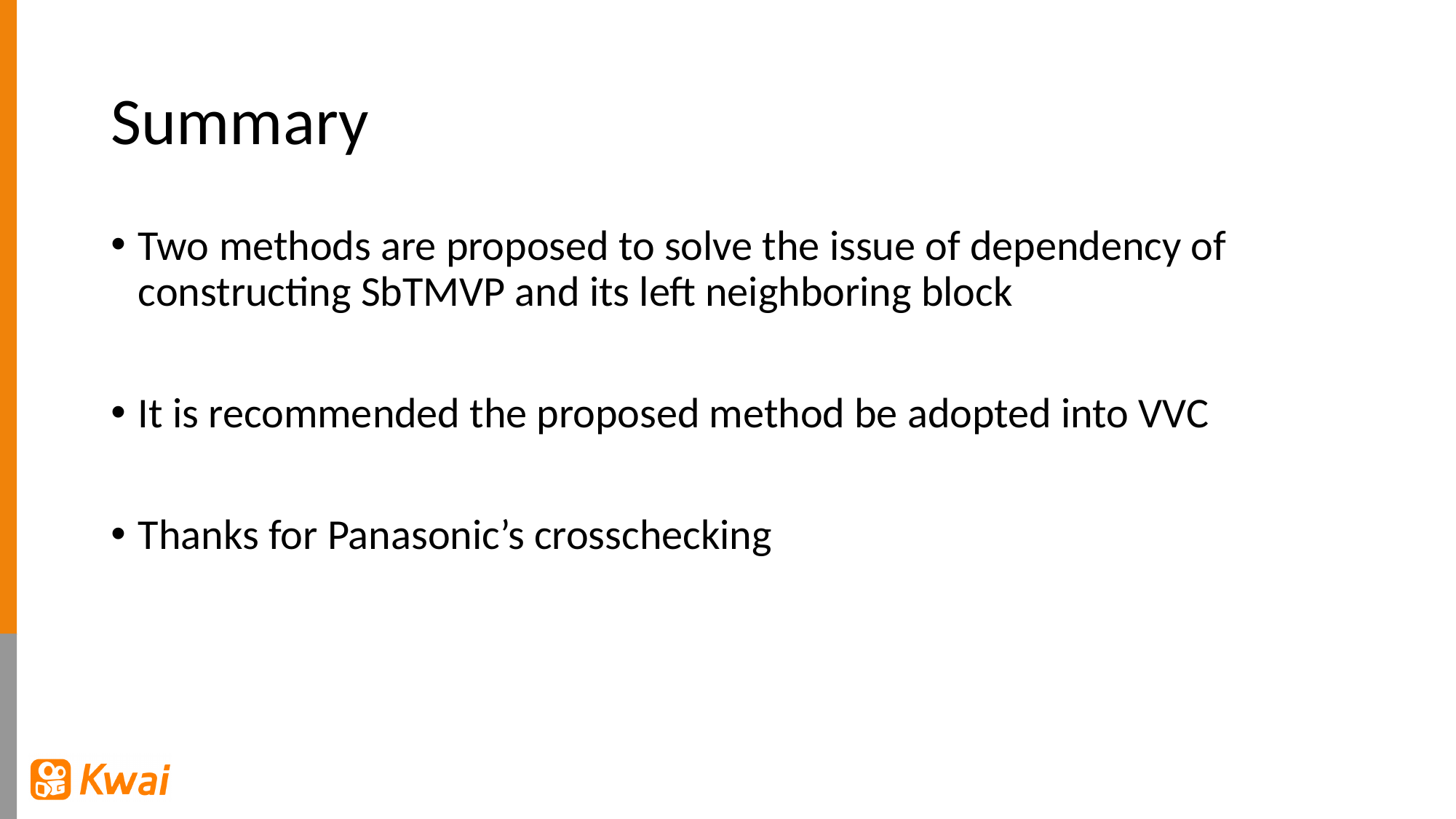

# Summary
Two methods are proposed to solve the issue of dependency of constructing SbTMVP and its left neighboring block

It is recommended the proposed method be adopted into VVC

Thanks for Panasonic’s crosschecking